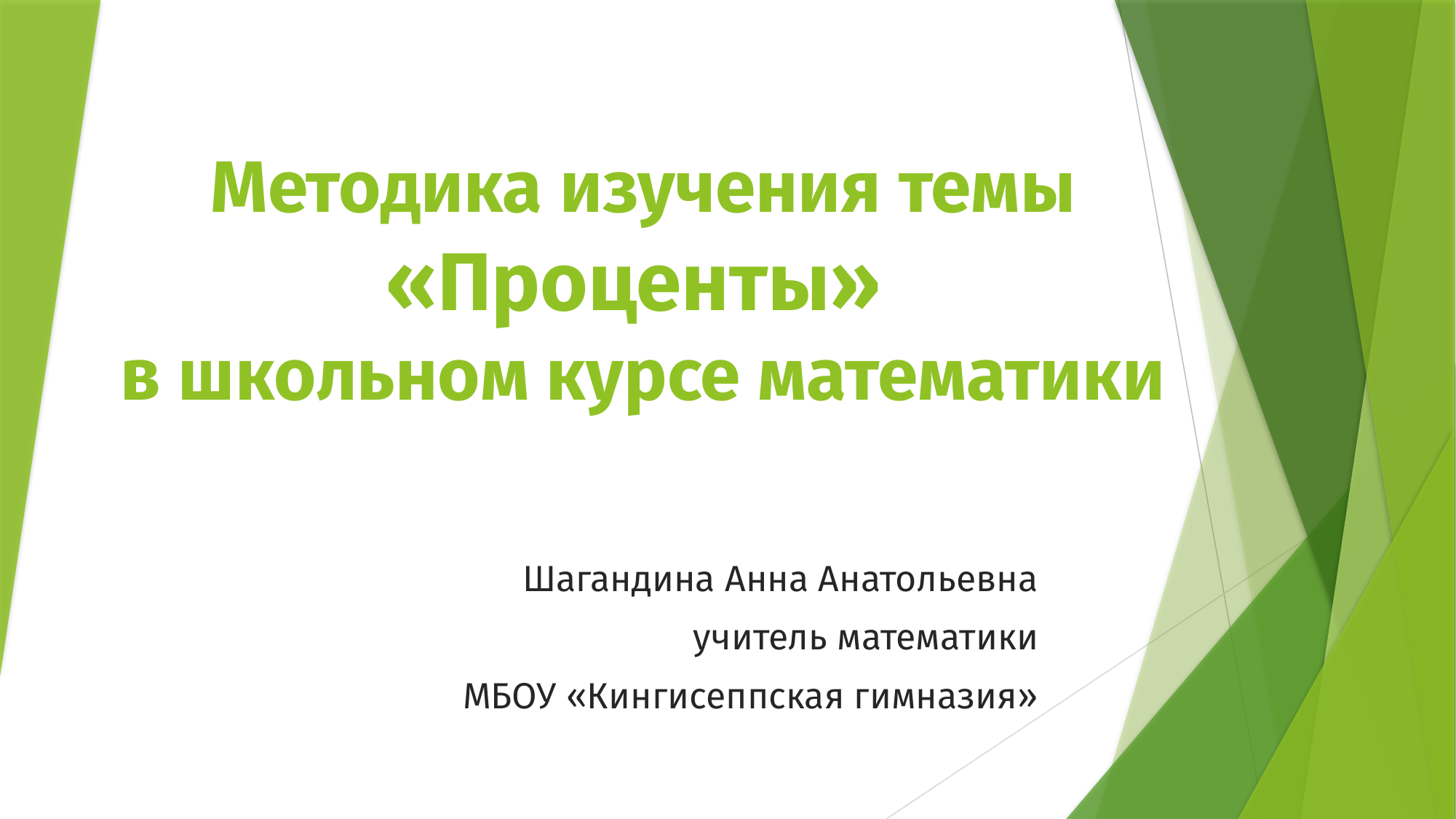

# Методика изучения темы «Проценты» в школьном курсе математики
Шагандина Анна Анатольевна
учитель математики
МБОУ «Кингисеппская гимназия»